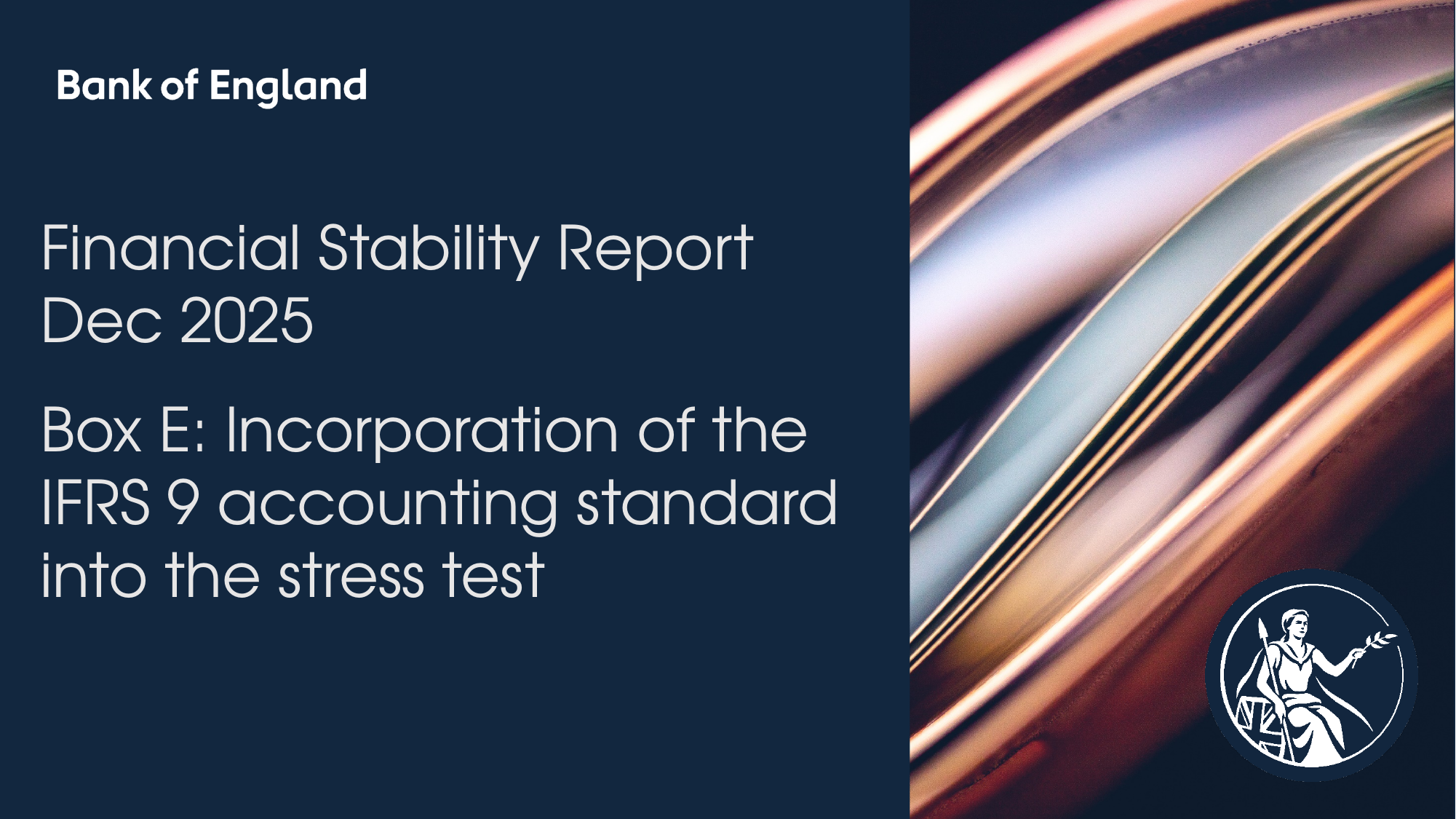

Financial Stability Report
Dec 2025
Box E: Incorporation of the IFRS 9 accounting standard into the stress test